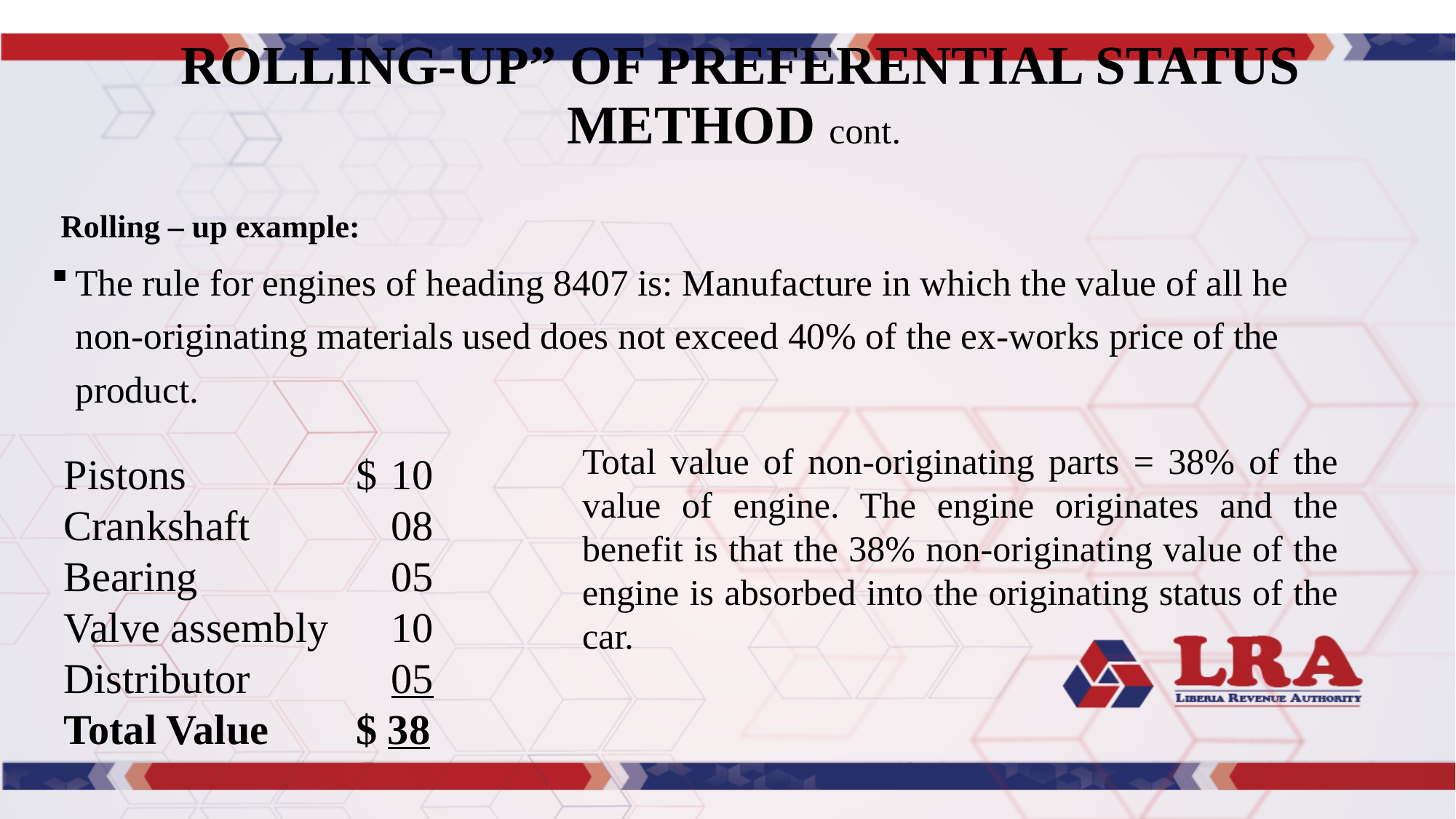

# ROLLING-UP” OF PREFERENTIAL STATUS METHOD cont.
 Rolling – up example:
The rule for engines of heading 8407 is: Manufacture in which the value of all he non-originating materials used does not exceed 40% of the ex-works price of the product.

Total value of non-originating parts = 38% of the value of engine. The engine originates and the benefit is that the 38% non-originating value of the engine is absorbed into the originating status of the car.
Pistons	       $	10
Crankshaft		08
Bearing		05
Valve assembly	10
Distributor		05
Total Value	       $ 38